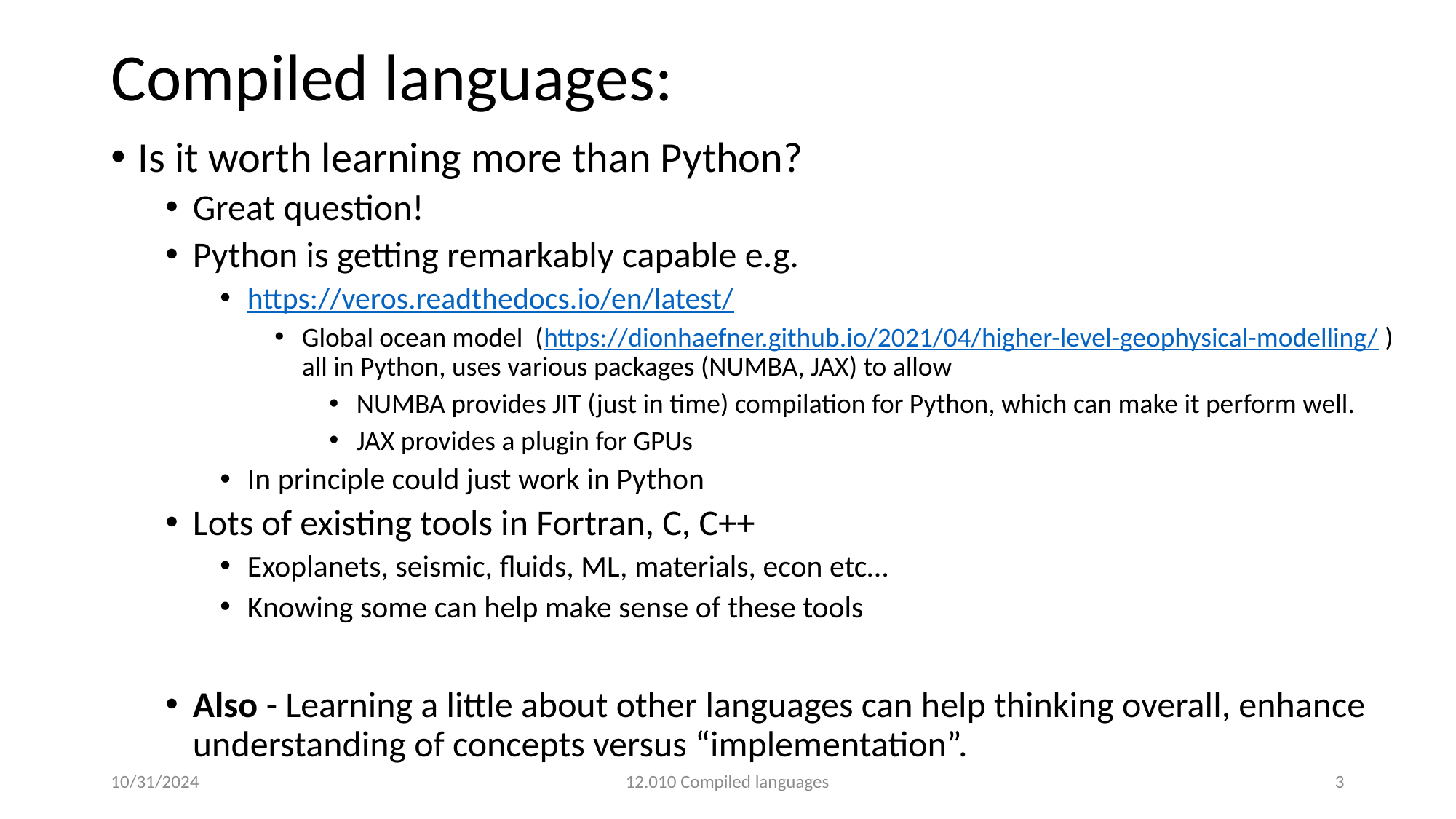

# Compiled languages:
Is it worth learning more than Python?
Great question!
Python is getting remarkably capable e.g.
https://veros.readthedocs.io/en/latest/
Global ocean model  (https://dionhaefner.github.io/2021/04/higher-level-geophysical-modelling/ ) all in Python, uses various packages (NUMBA, JAX) to allow
NUMBA provides JIT (just in time) compilation for Python, which can make it perform well.
JAX provides a plugin for GPUs
In principle could just work in Python
Lots of existing tools in Fortran, C, C++
Exoplanets, seismic, fluids, ML, materials, econ etc…
Knowing some can help make sense of these tools

Also - Learning a little about other languages can help thinking overall, enhance understanding of concepts versus “implementation”.

10/31/2024
12.010 Compiled languages
3